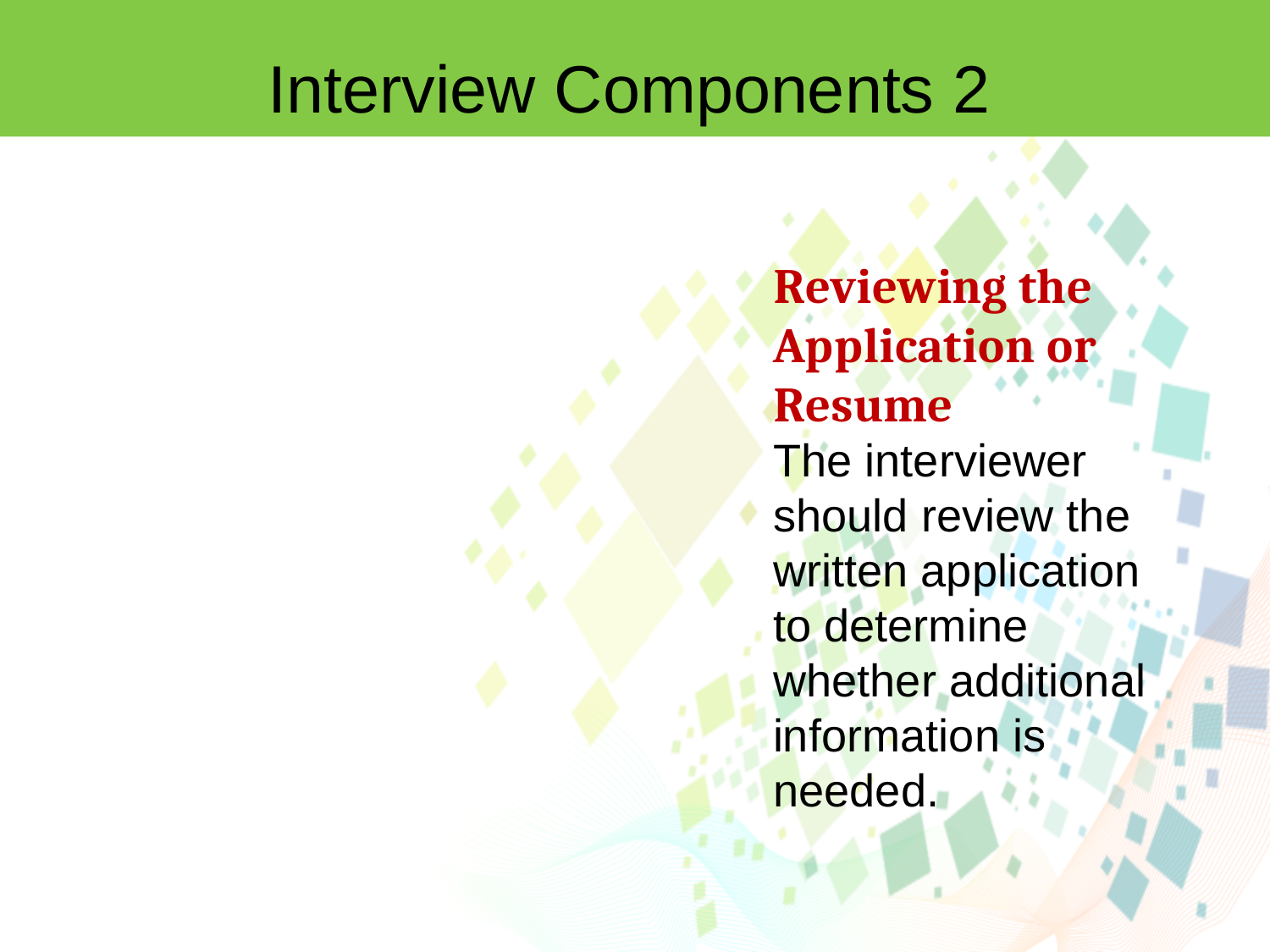

Interview Components 2
Reviewing the Application or Resume
The interviewer should review the written application to determine whether additional information is needed.